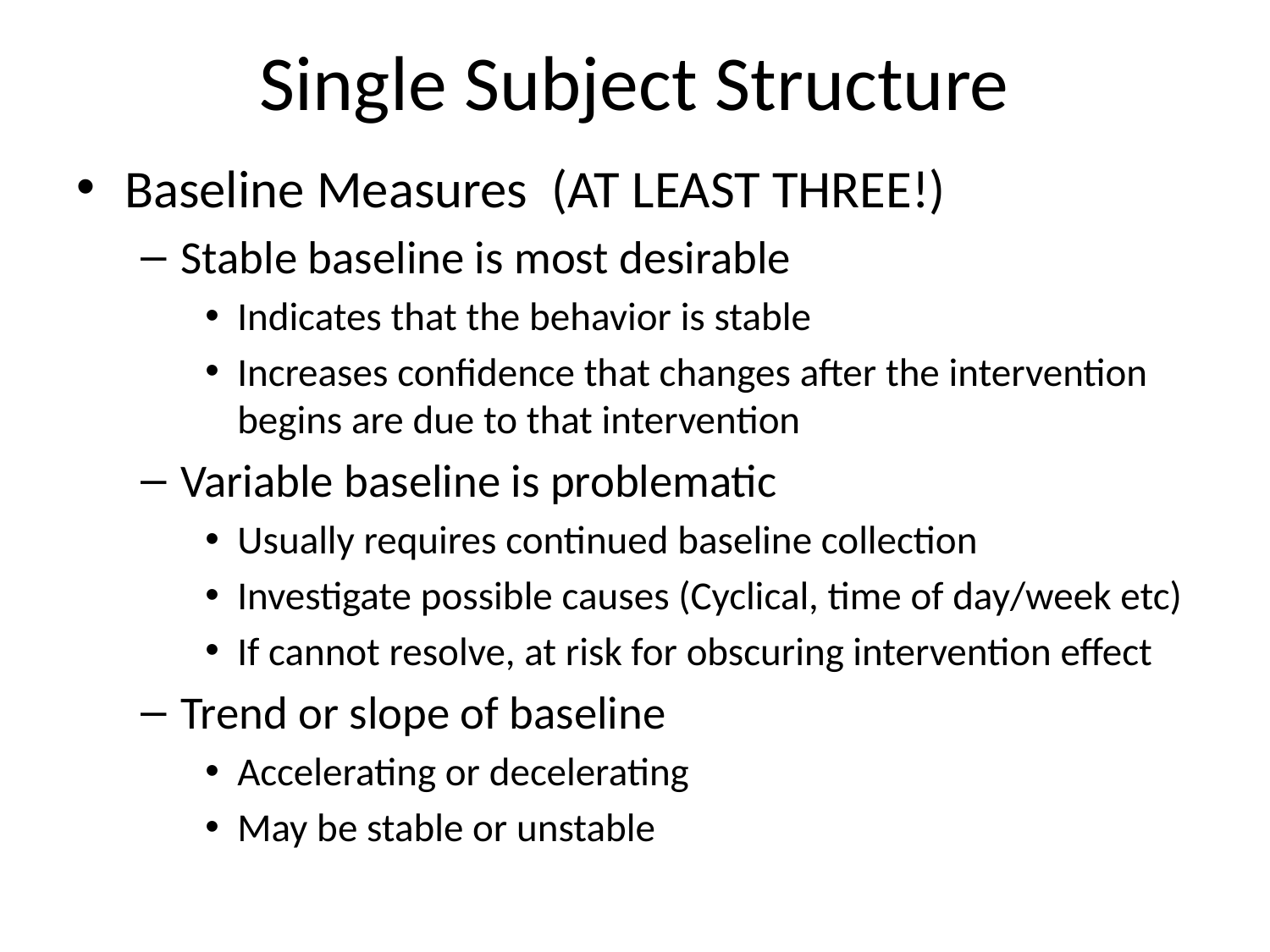

# Single Subject Structure
Baseline Measures  (AT LEAST THREE!)
Stable baseline is most desirable
Indicates that the behavior is stable
Increases confidence that changes after the intervention begins are due to that intervention
Variable baseline is problematic
Usually requires continued baseline collection
Investigate possible causes (Cyclical, time of day/week etc)
If cannot resolve, at risk for obscuring intervention effect
Trend or slope of baseline
Accelerating or decelerating
May be stable or unstable